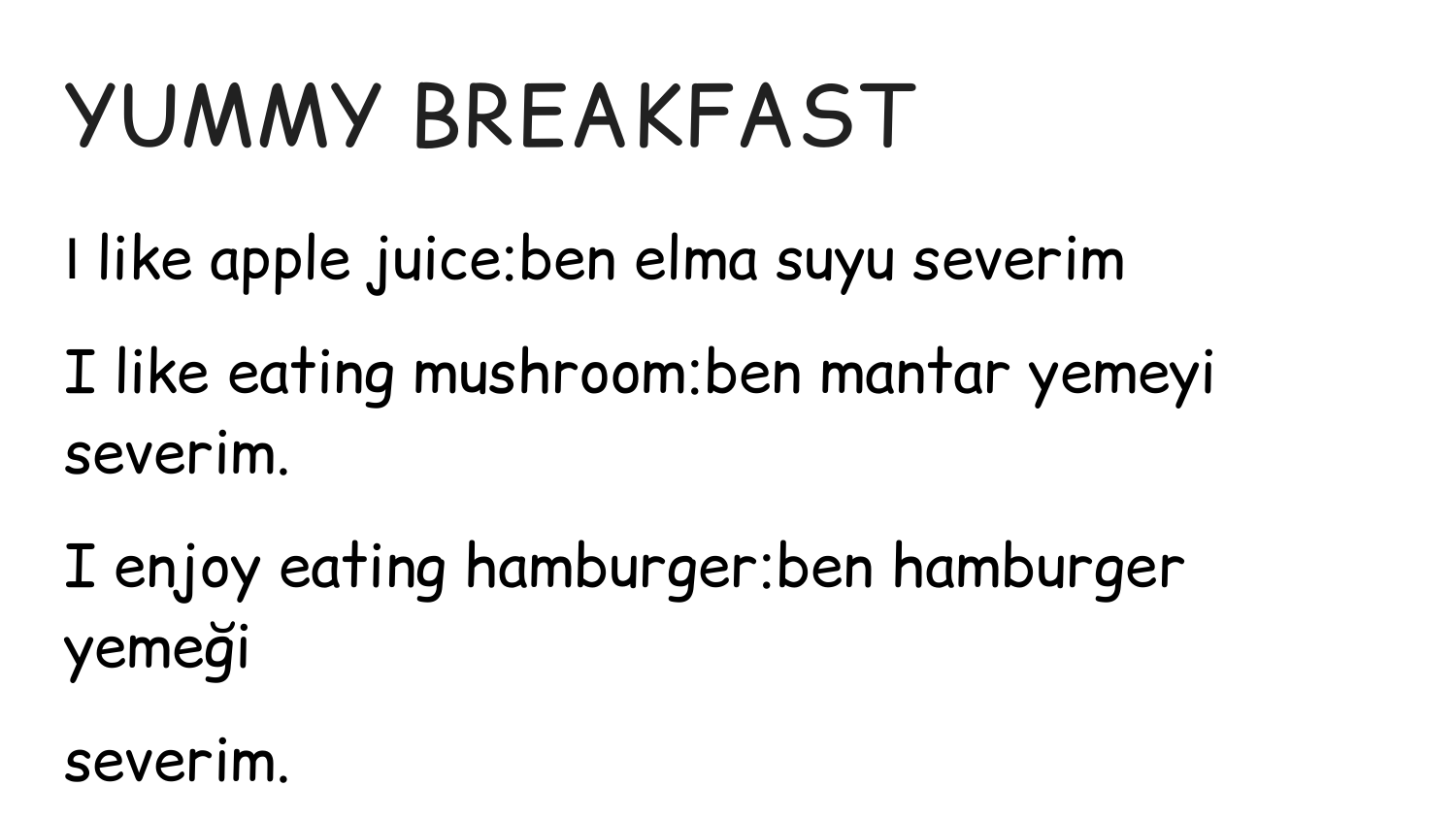

# YUMMY BREAKFAST
I like apple juice:ben elma suyu severim
I like eating mushroom:ben mantar yemeyi severim.
I enjoy eating hamburger:ben hamburger yemeği
severim.